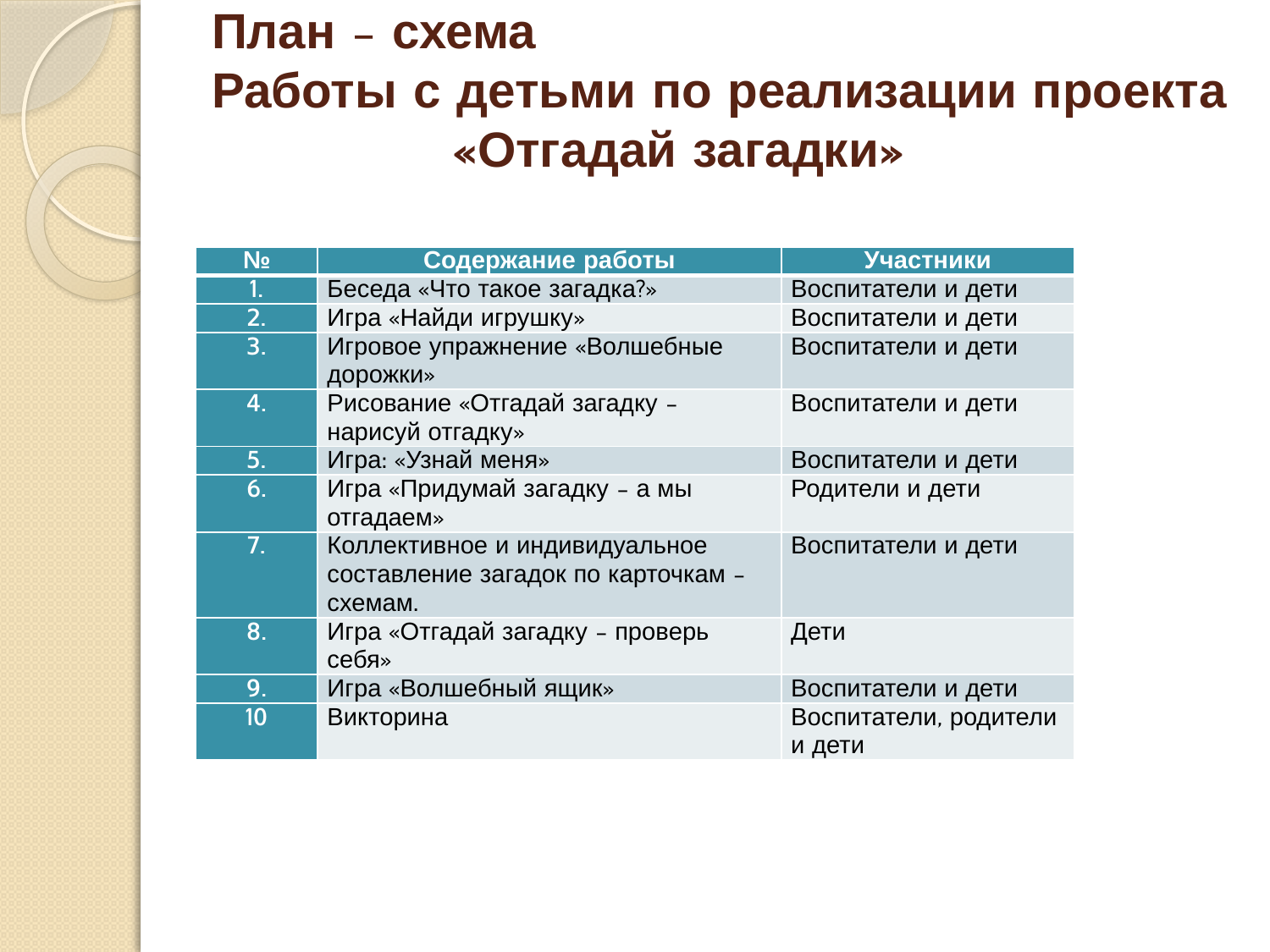

# План – схема Работы с детьми по реализации проекта «Отгадай загадки»
| № | Содержание работы | Участники |
| --- | --- | --- |
| 1. | Беседа «Что такое загадка?» | Воспитатели и дети |
| 2. | Игра «Найди игрушку» | Воспитатели и дети |
| 3. | Игровое упражнение «Волшебные дорожки» | Воспитатели и дети |
| 4. | Рисование «Отгадай загадку – нарисуй отгадку» | Воспитатели и дети |
| 5. | Игра: «Узнай меня» | Воспитатели и дети |
| 6. | Игра «Придумай загадку – а мы отгадаем» | Родители и дети |
| 7. | Коллективное и индивидуальное составление загадок по карточкам – схемам. | Воспитатели и дети |
| 8. | Игра «Отгадай загадку – проверь себя» | Дети |
| 9. | Игра «Волшебный ящик» | Воспитатели и дети |
| 10 | Викторина | Воспитатели, родители и дети |